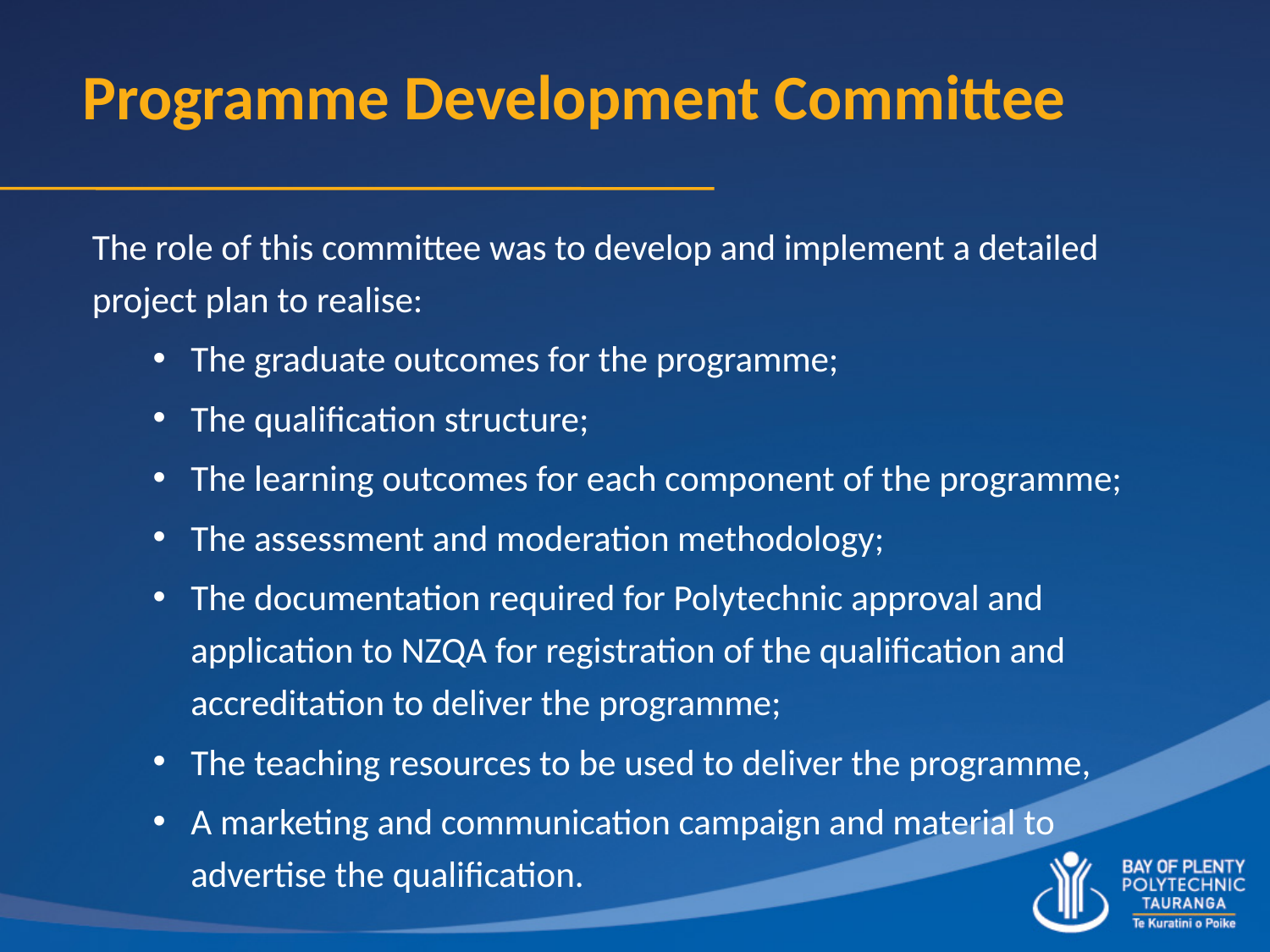

# Programme Development Committee
The role of this committee was to develop and implement a detailed project plan to realise:
The graduate outcomes for the programme;
The qualification structure;
The learning outcomes for each component of the programme;
The assessment and moderation methodology;
The documentation required for Polytechnic approval and application to NZQA for registration of the qualification and accreditation to deliver the programme;
The teaching resources to be used to deliver the programme,
A marketing and communication campaign and material to advertise the qualification.